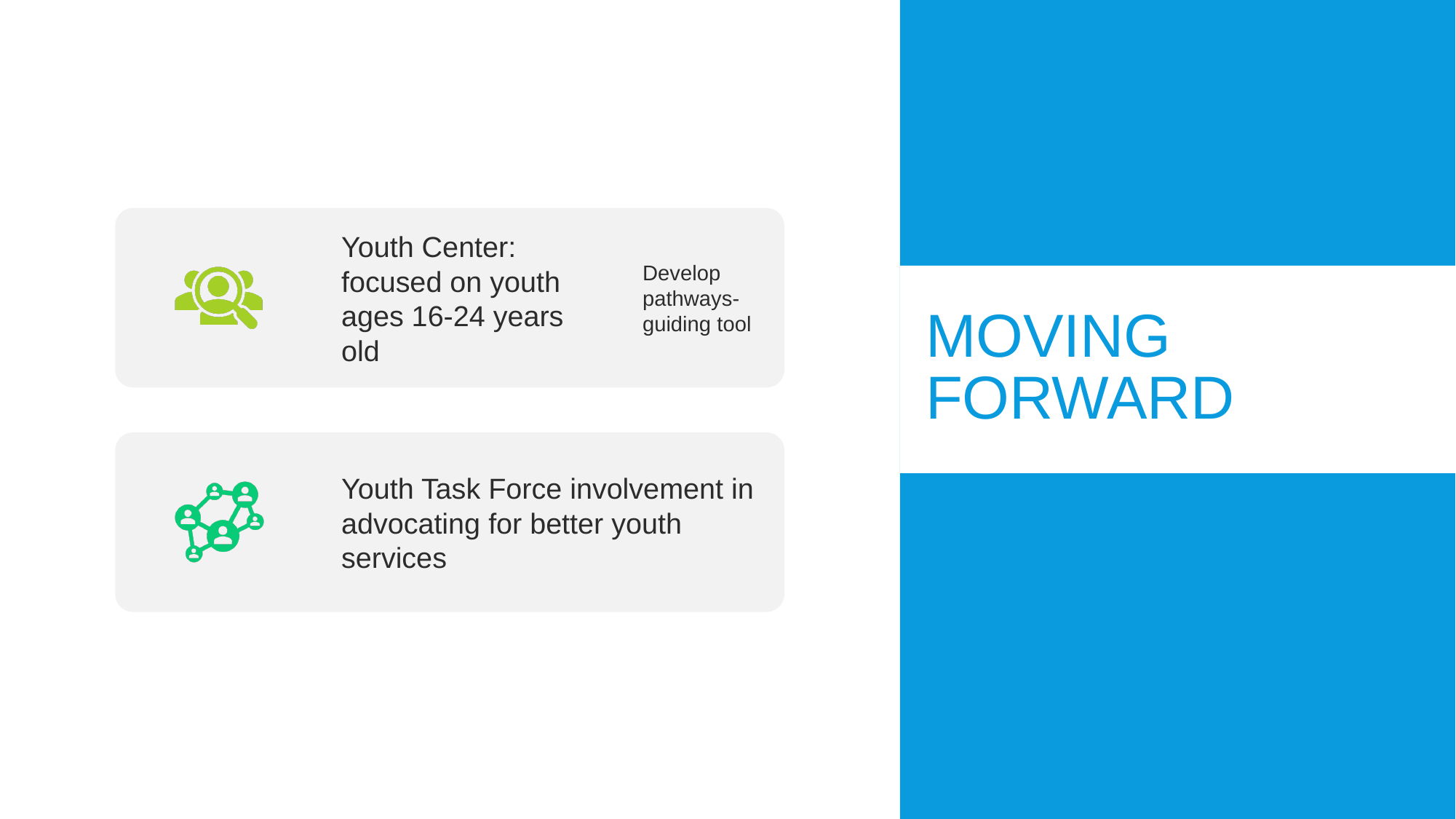

Youth Center: focused on youth ages 16-24 years old
Develop pathways-guiding tool
Youth Task Force involvement in advocating for better youth services

# Moving Forward